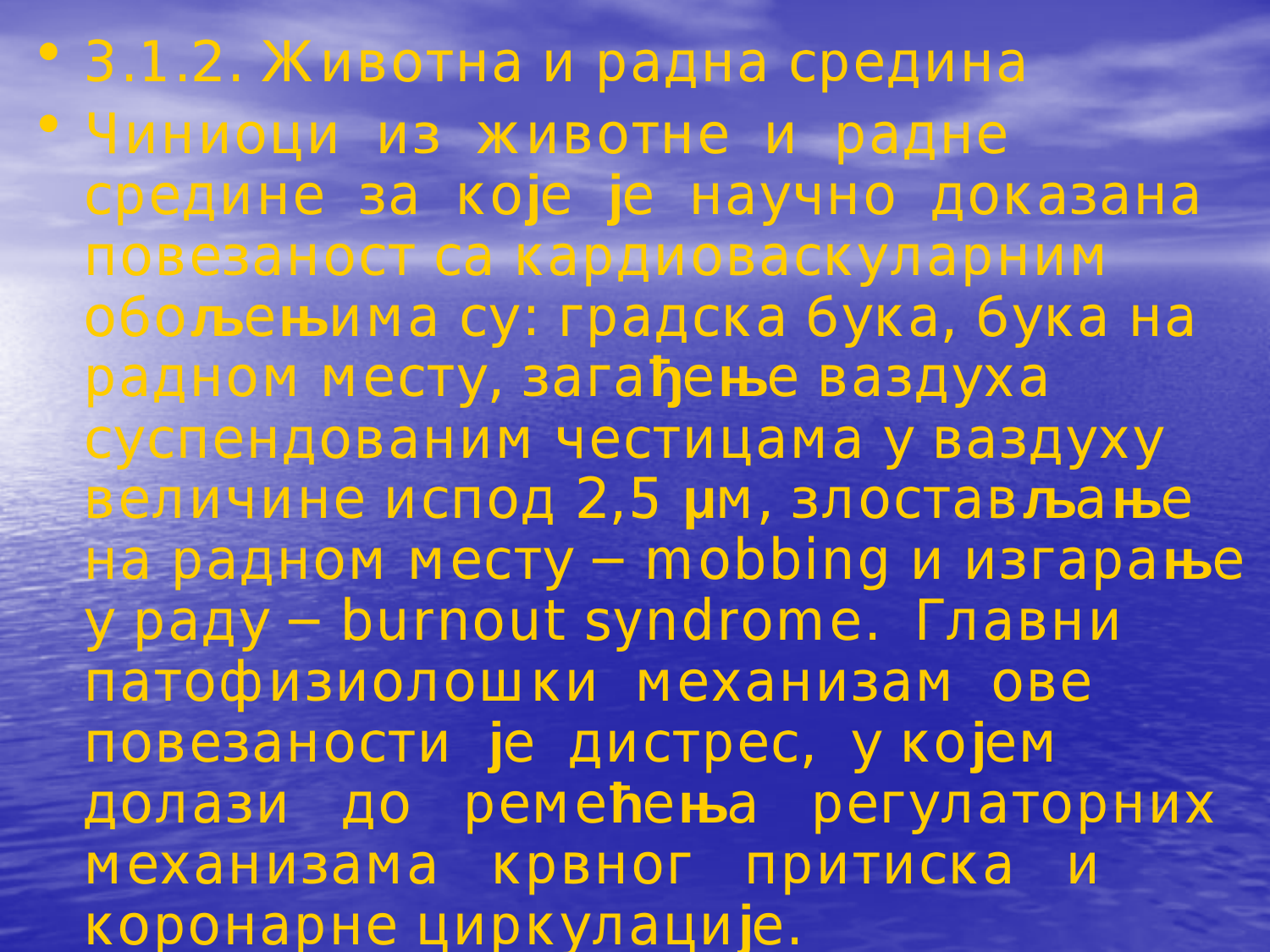

3.1.2. Животна и радна средина
Чиниоци  из  животне  и  радне  средине  за  које  је  научно  доказана повезаност са кардиоваскуларним обољењима су: градска бука, бука на радном месту, загађење ваздуха  суспендованим честицама у ваздуху величине испод 2,5 μм, злостављање на радном месту – mobbing и изгарање у раду – burnout syndrome.  Главни  патофизиолошки  механизам  ове повезаности  је  дистрес,  у којем   долази   до   ремећења   регулаторних   механизама   крвног   притиска   и коронарне циркулације.